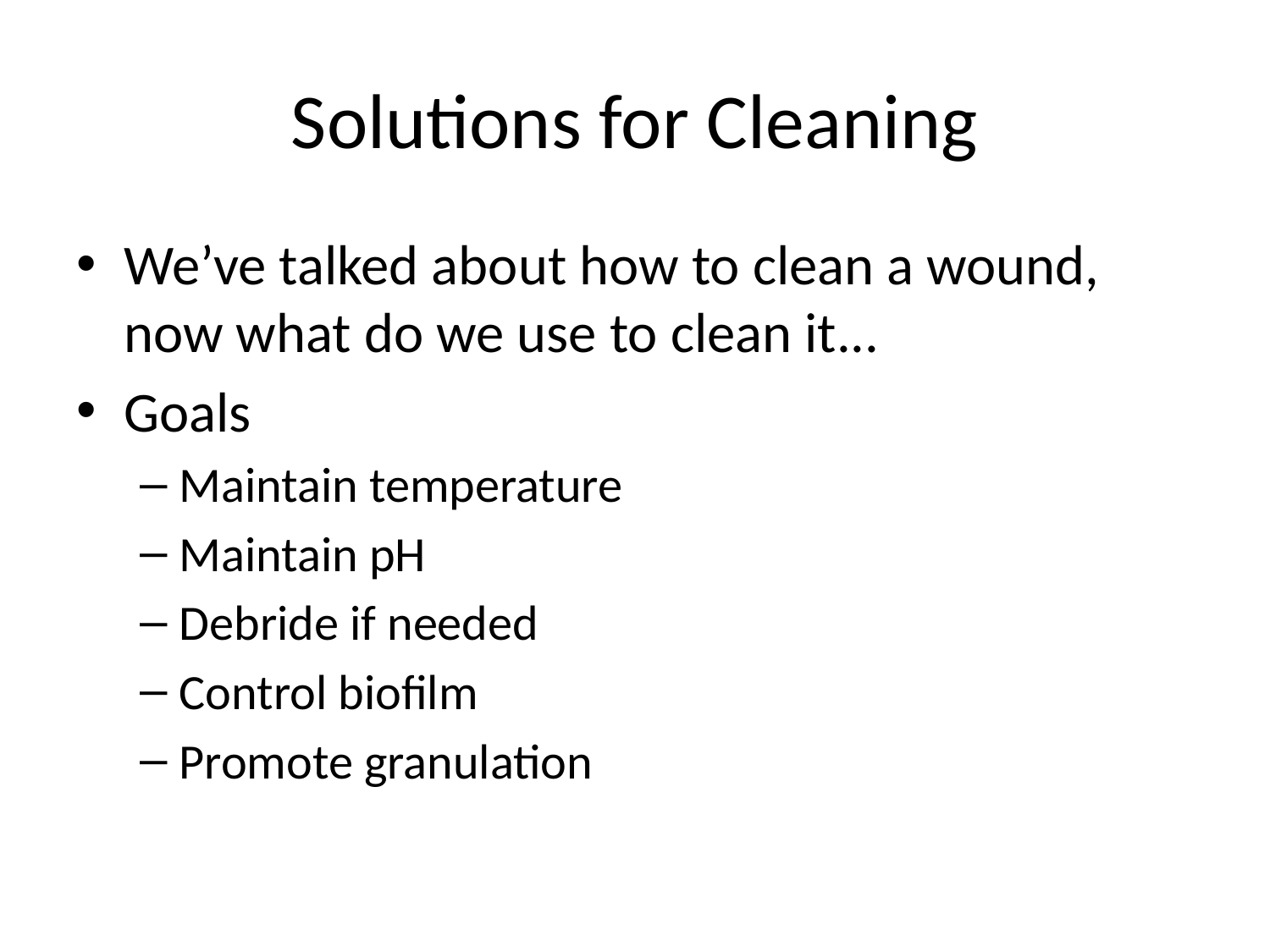

# Solutions for Cleaning
We’ve talked about how to clean a wound, now what do we use to clean it...
Goals
Maintain temperature
Maintain pH
Debride if needed
Control biofilm
Promote granulation